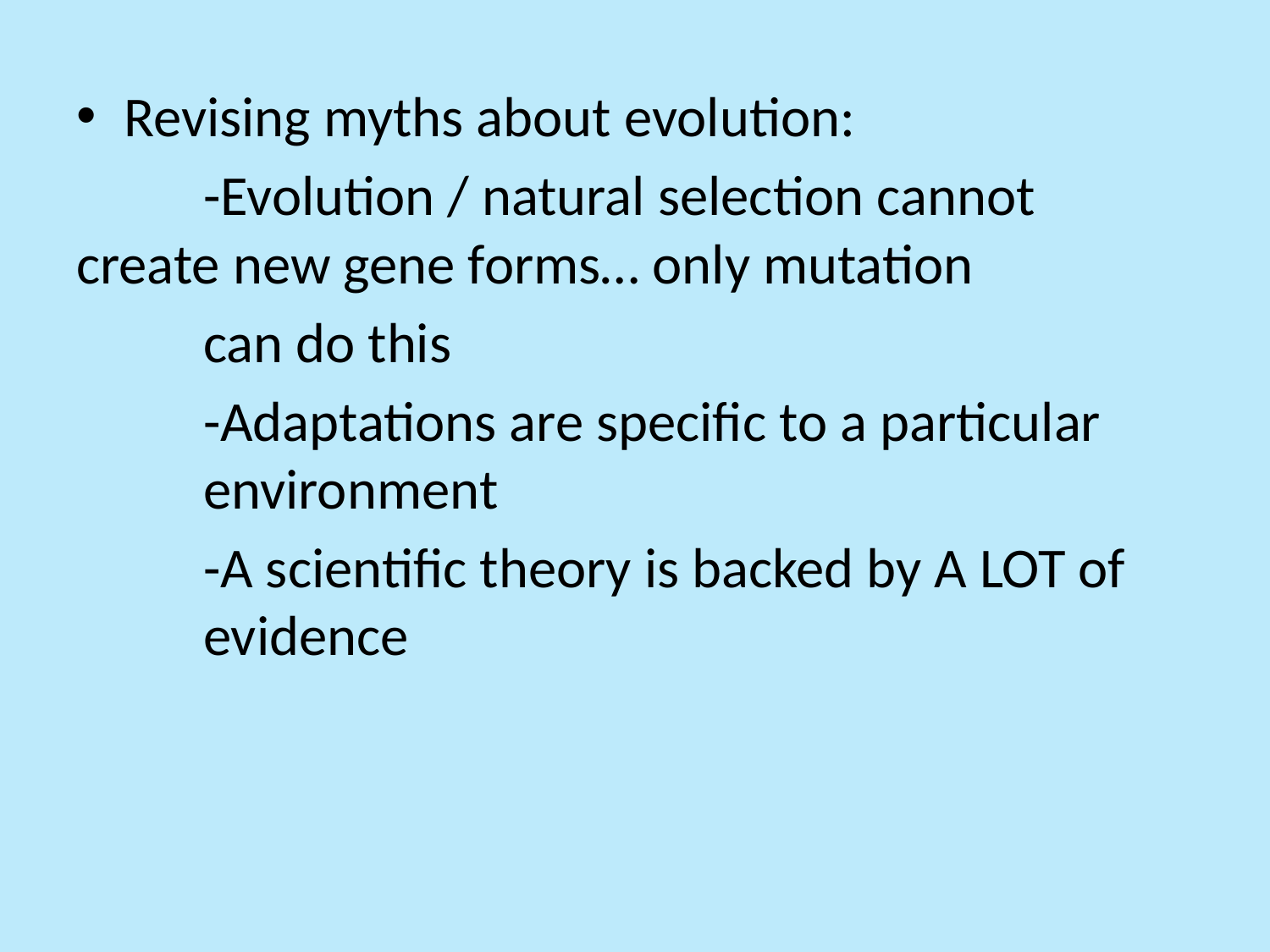

Revising myths about evolution:
	-Evolution / natural selection cannot 	create new gene forms… only mutation
	can do this
	-Adaptations are specific to a particular 	environment
	-A scientific theory is backed by A LOT of 	evidence